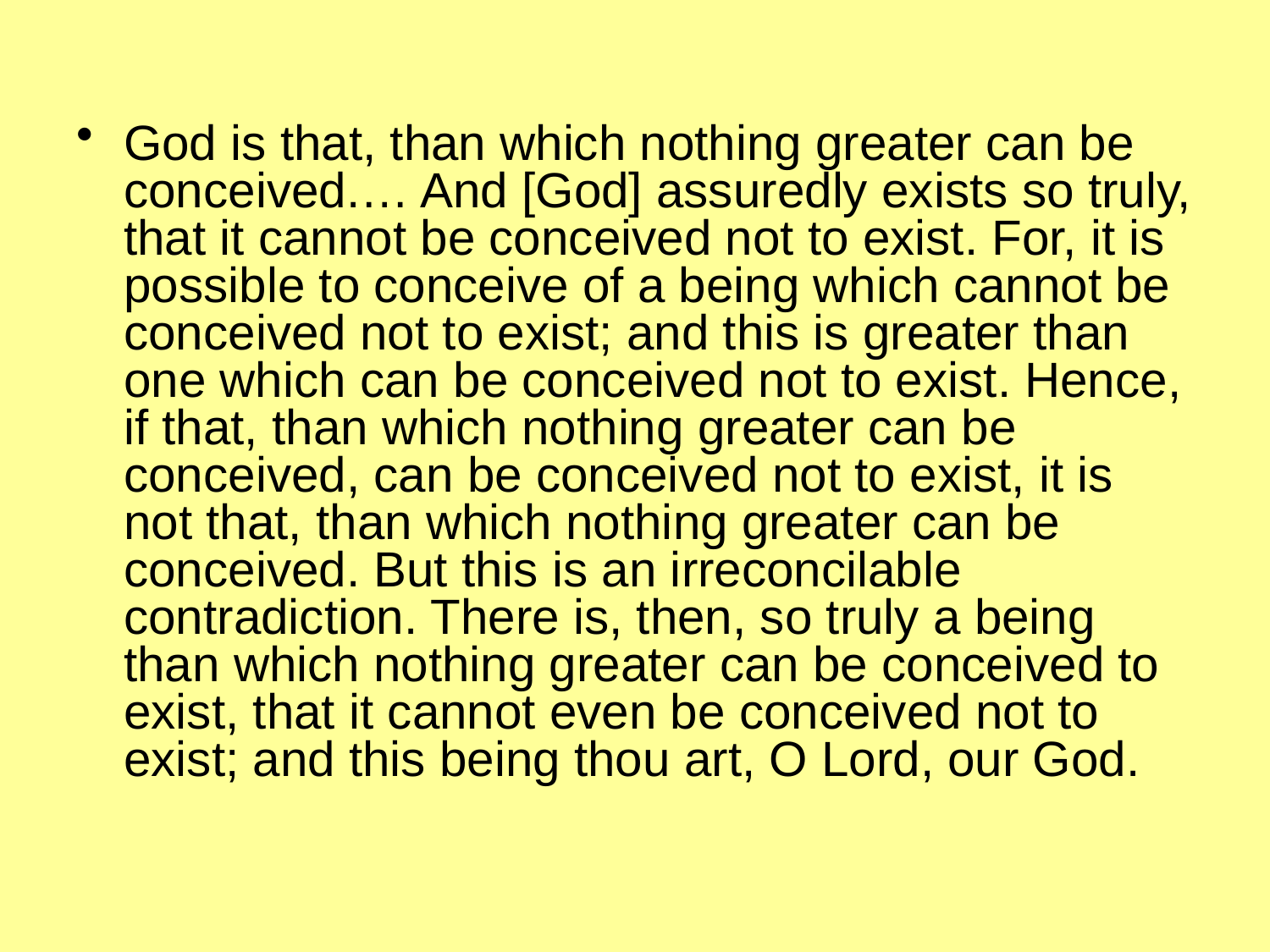

God is that, than which nothing greater can be conceived.… And [God] assuredly exists so truly, that it cannot be conceived not to exist. For, it is possible to conceive of a being which cannot be conceived not to exist; and this is greater than one which can be conceived not to exist. Hence, if that, than which nothing greater can be conceived, can be conceived not to exist, it is not that, than which nothing greater can be conceived. But this is an irreconcilable contradiction. There is, then, so truly a being than which nothing greater can be conceived to exist, that it cannot even be conceived not to exist; and this being thou art, O Lord, our God.